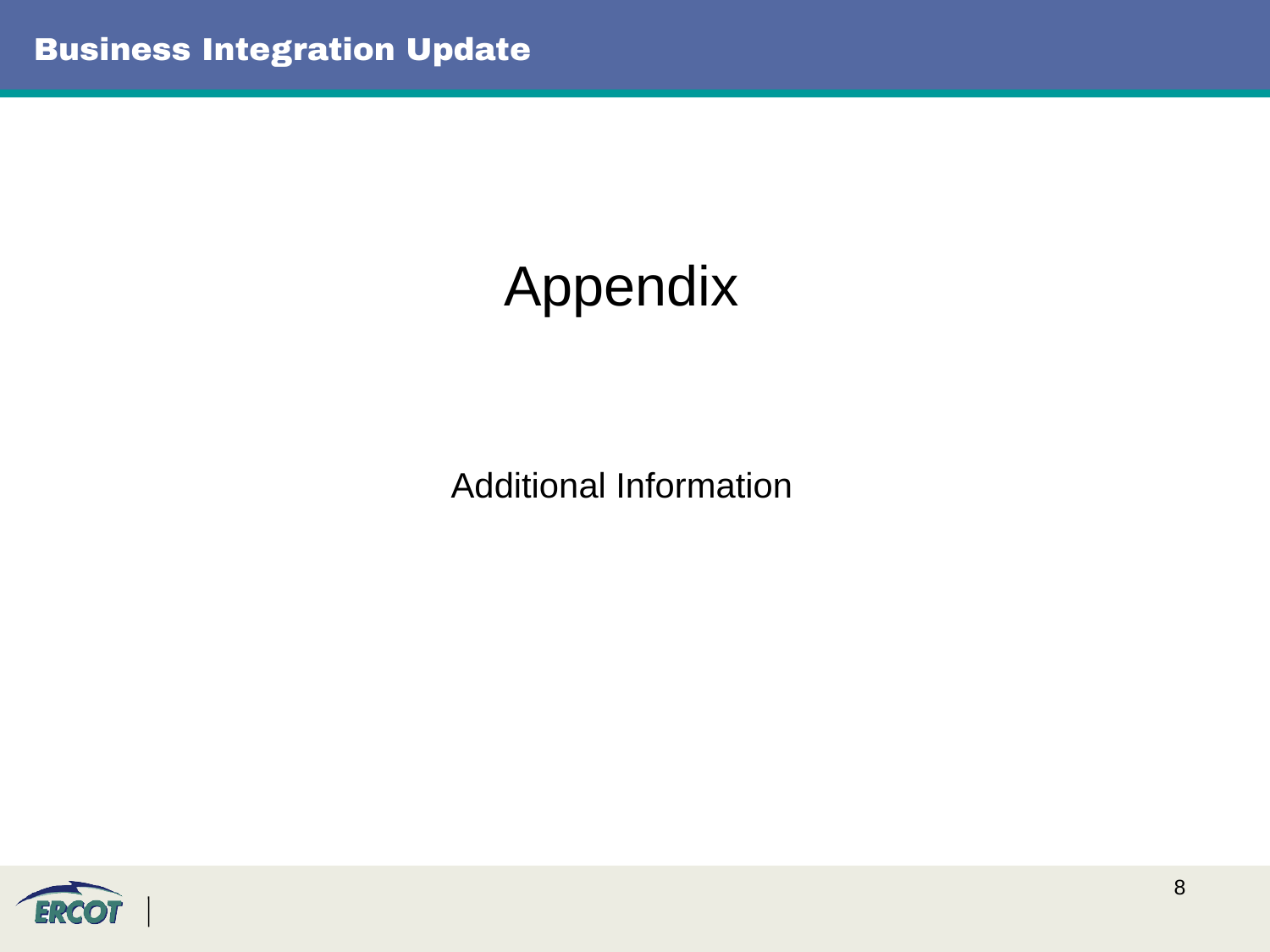

# Business Integration Update
Appendix

Additional Information